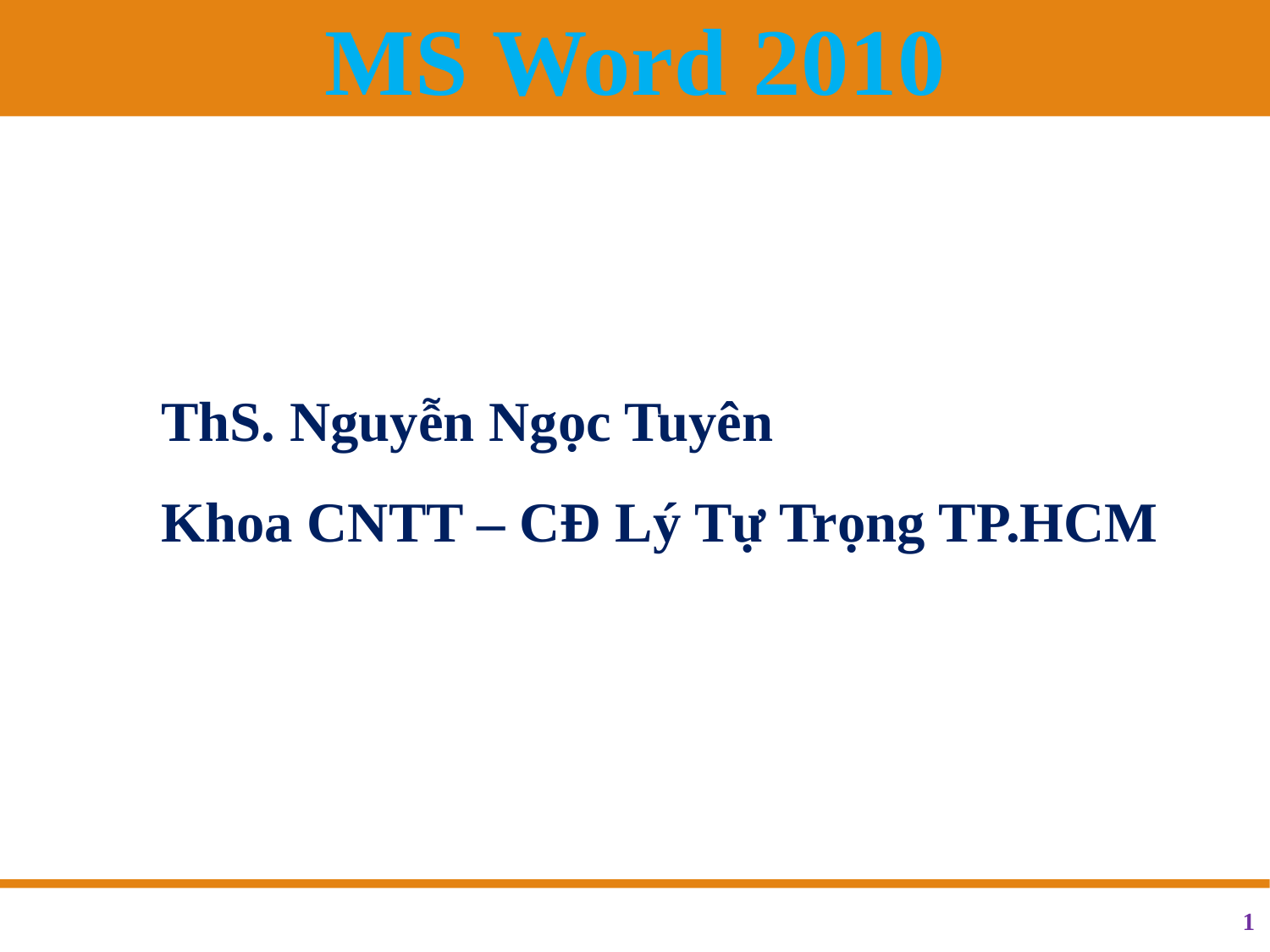

ThS. Nguyễn Ngọc Tuyên
Khoa CNTT – CĐ Lý Tự Trọng TP.HCM
1